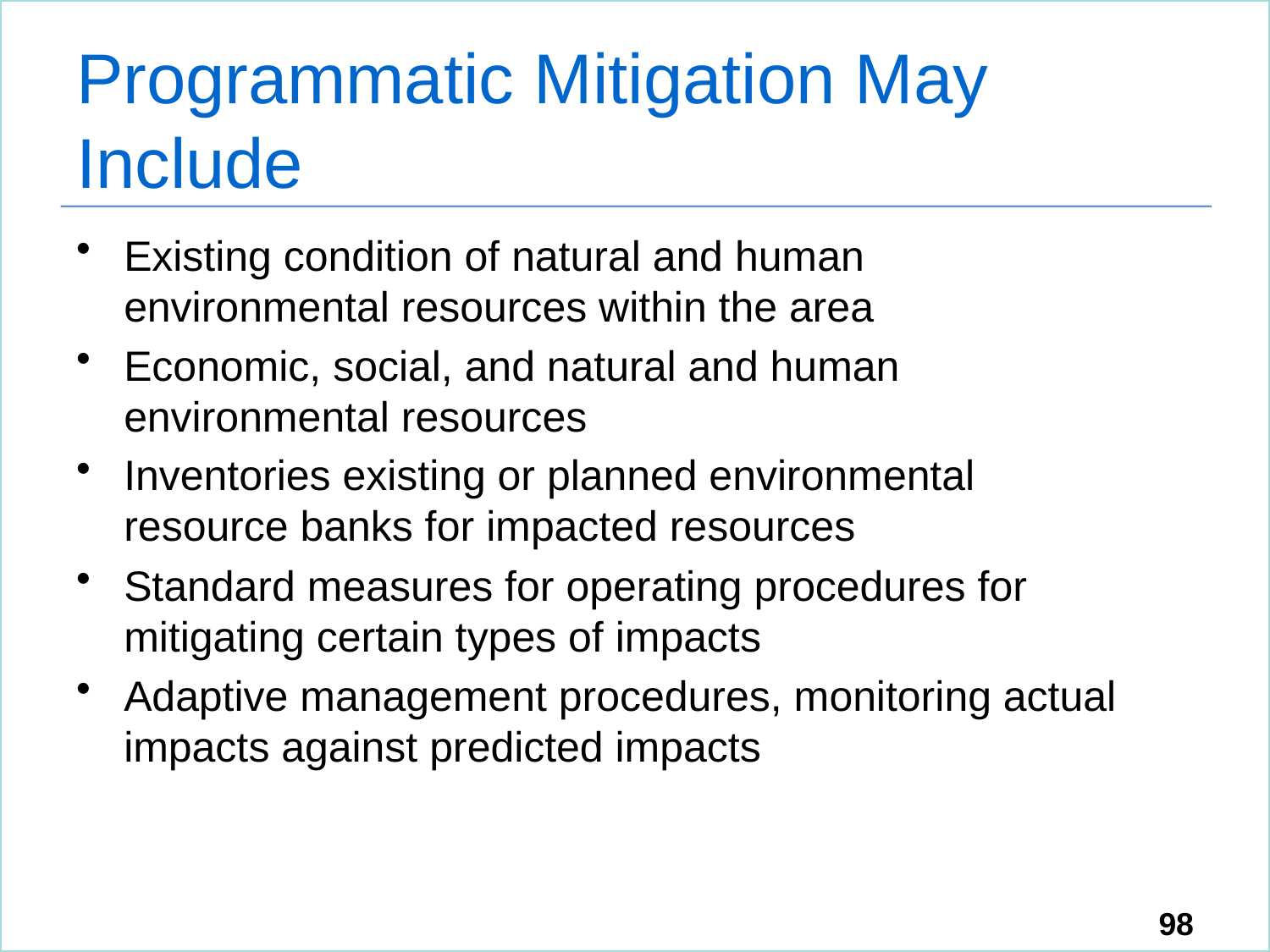

# Programmatic Mitigation May Include
Existing condition of natural and human environmental resources within the area
Economic, social, and natural and human environmental resources
Inventories existing or planned environmental resource banks for impacted resources
Standard measures for operating procedures for mitigating certain types of impacts
Adaptive management procedures, monitoring actual impacts against predicted impacts

98